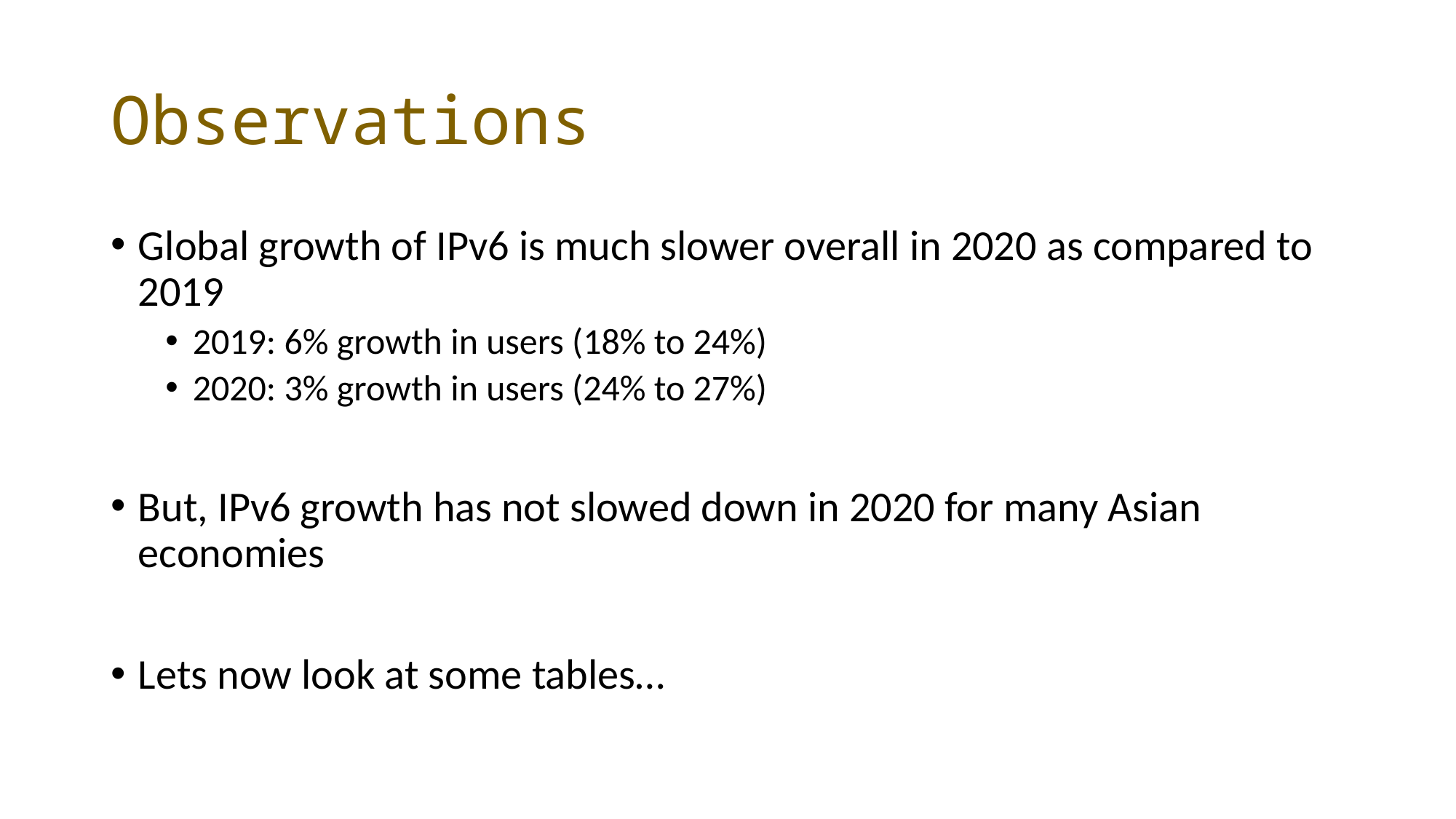

# Observations
Global growth of IPv6 is much slower overall in 2020 as compared to 2019
2019: 6% growth in users (18% to 24%)
2020: 3% growth in users (24% to 27%)

But, IPv6 growth has not slowed down in 2020 for many Asian economies

Lets now look at some tables…